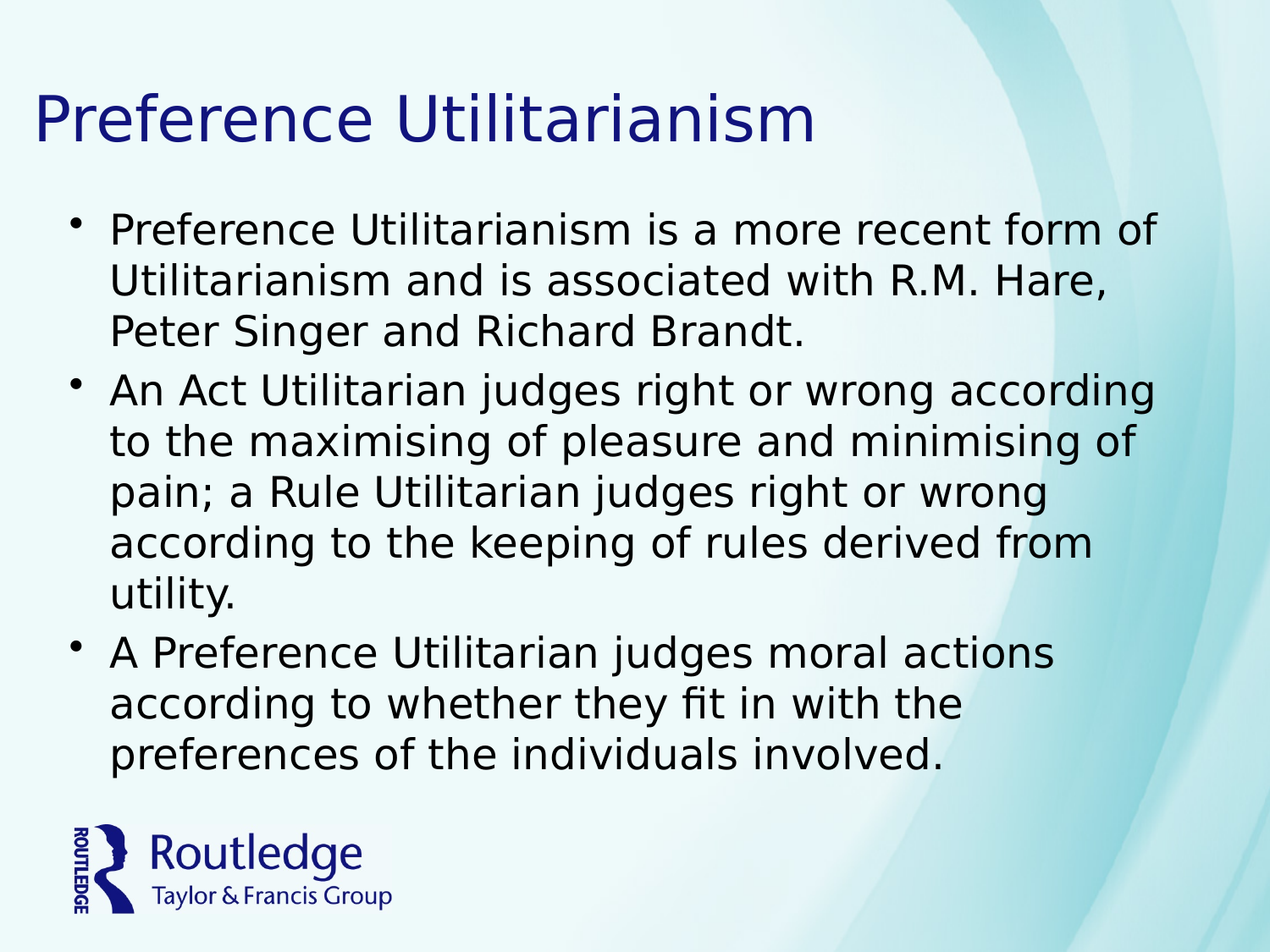

# Preference Utilitarianism
Preference Utilitarianism is a more recent form of Utilitarianism and is associated with R.M. Hare, Peter Singer and Richard Brandt.
An Act Utilitarian judges right or wrong according to the maximising of pleasure and minimising of pain; a Rule Utilitarian judges right or wrong according to the keeping of rules derived from utility.
A Preference Utilitarian judges moral actions according to whether they fit in with the preferences of the individuals involved.